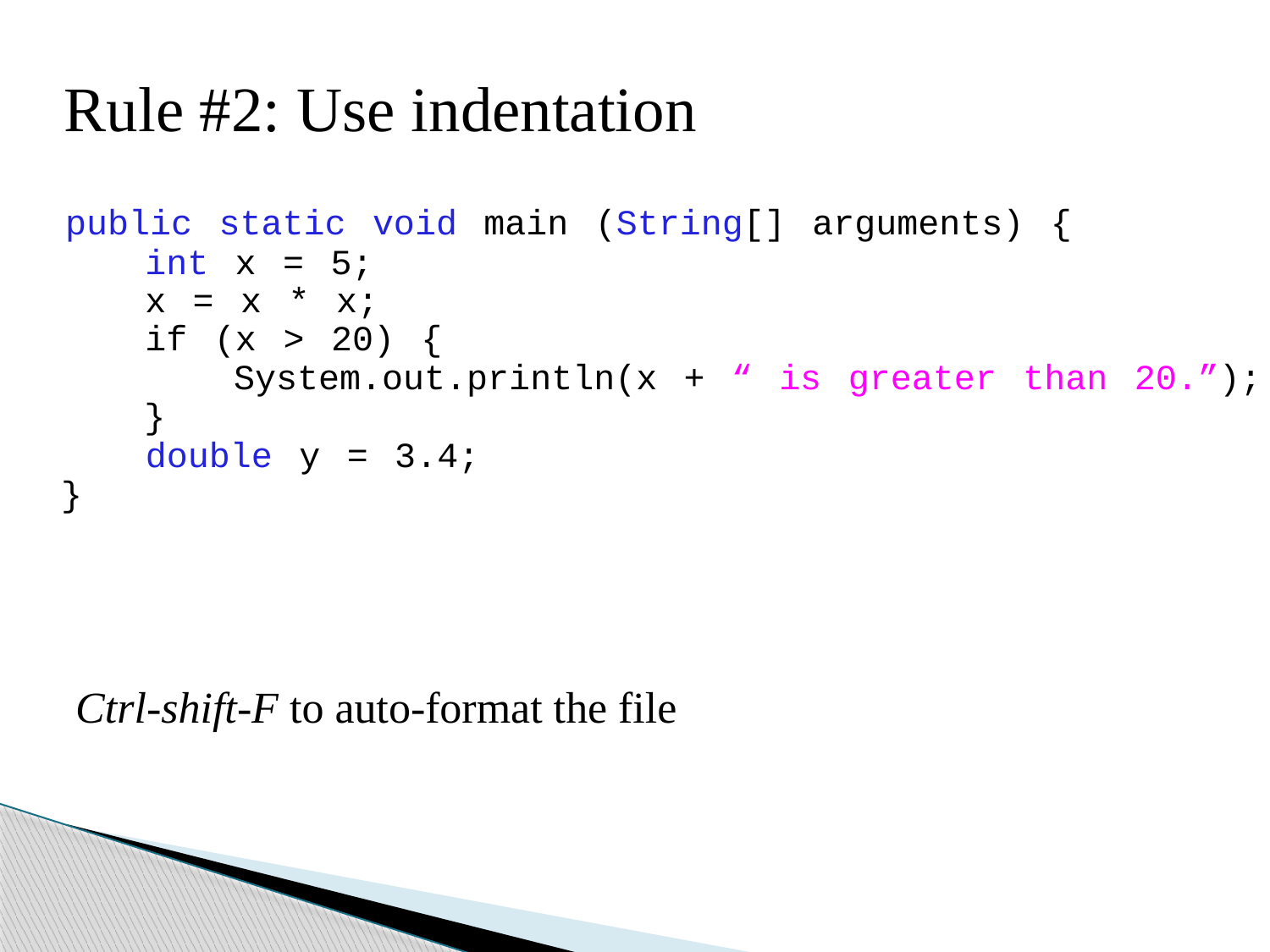

#
Rule #2: Use indentation
public   static   void   main   (String[]   arguments)   {
int   x   =   5;
x   =   x   *   x;
if   (x   >   20)   {
System.out.println(x   +   “   is   greater   than   20.”);
}
double   y   =   3.4;
}
Ctrl-shift-F to auto-format the file